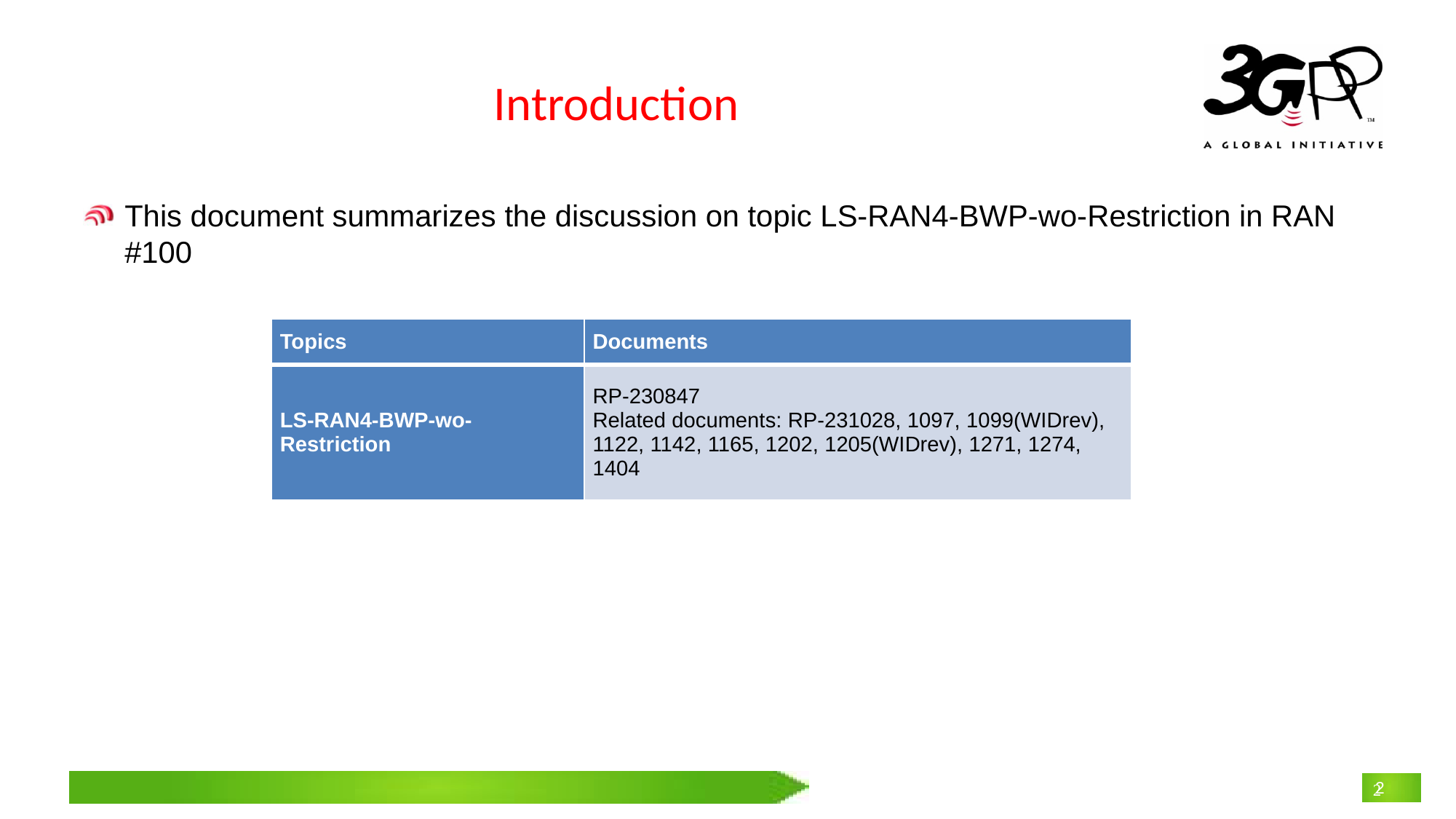

# Introduction
This document summarizes the discussion on topic LS-RAN4-BWP-wo-Restriction in RAN #100

| Topics | Documents |
| --- | --- |
| LS-RAN4-BWP-wo-Restriction | RP-230847 Related documents: RP-231028, 1097, 1099(WIDrev), 1122, 1142, 1165, 1202, 1205(WIDrev), 1271, 1274, 1404 |
2